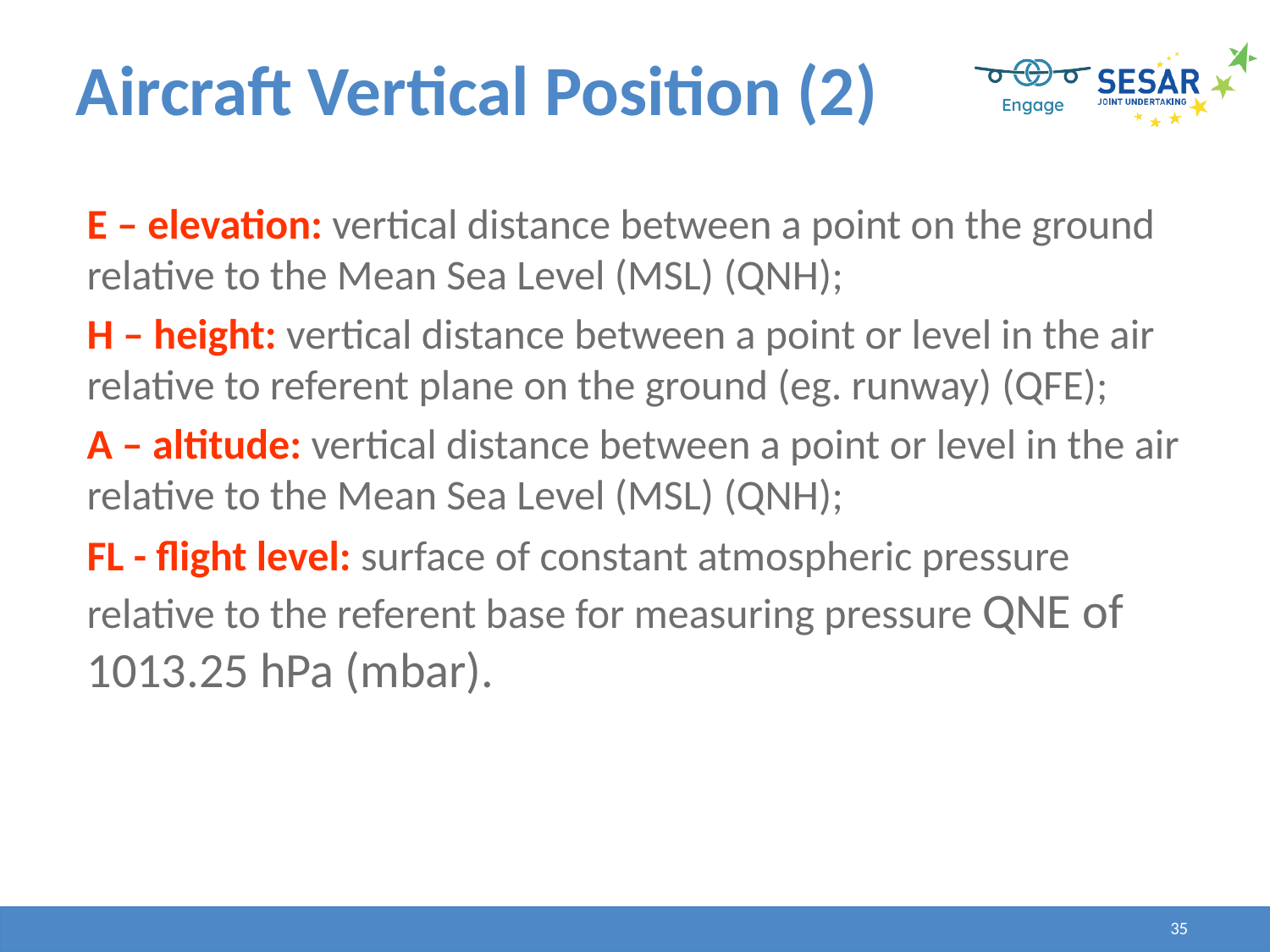

Aircraft Vertical Position (2)
E – elevation: vertical distance between a point on the ground relative to the Mean Sea Level (MSL) (QNH);
H – height: vertical distance between a point or level in the air relative to referent plane on the ground (eg. runway) (QFE);
A – altitude: vertical distance between a point or level in the air relative to the Mean Sea Level (MSL) (QNH);
FL - flight level: surface of constant atmospheric pressure relative to the referent base for measuring pressure QNE of 1013.25 hPa (mbar).
35